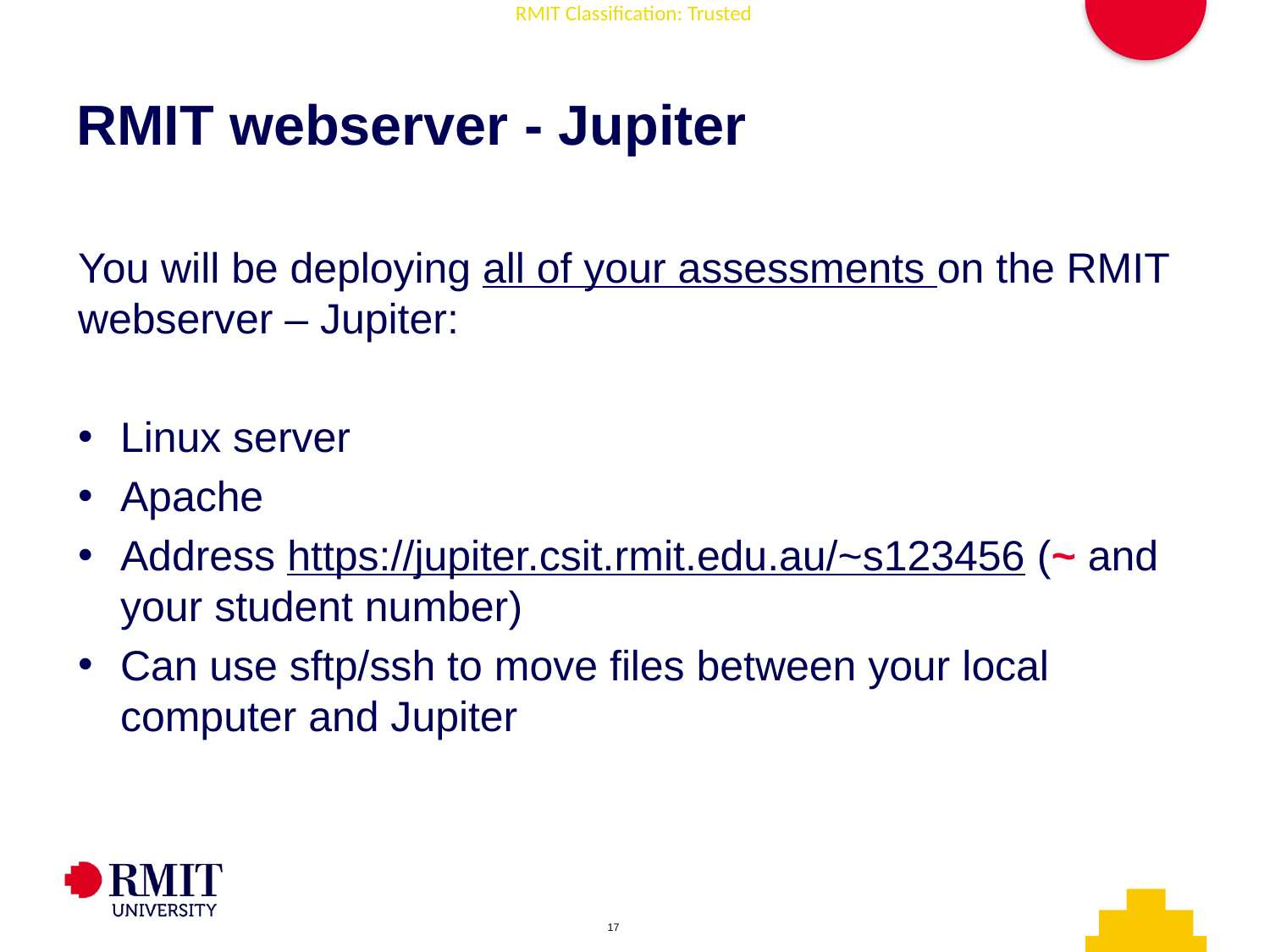

# RMIT webserver - Jupiter
You will be deploying all of your assessments on the RMIT webserver – Jupiter:

Linux server
Apache
Address https://jupiter.csit.rmit.edu.au/~s123456 (~ and your student number)
Can use sftp/ssh to move files between your local computer and Jupiter
AD006 Associate Degree in IT